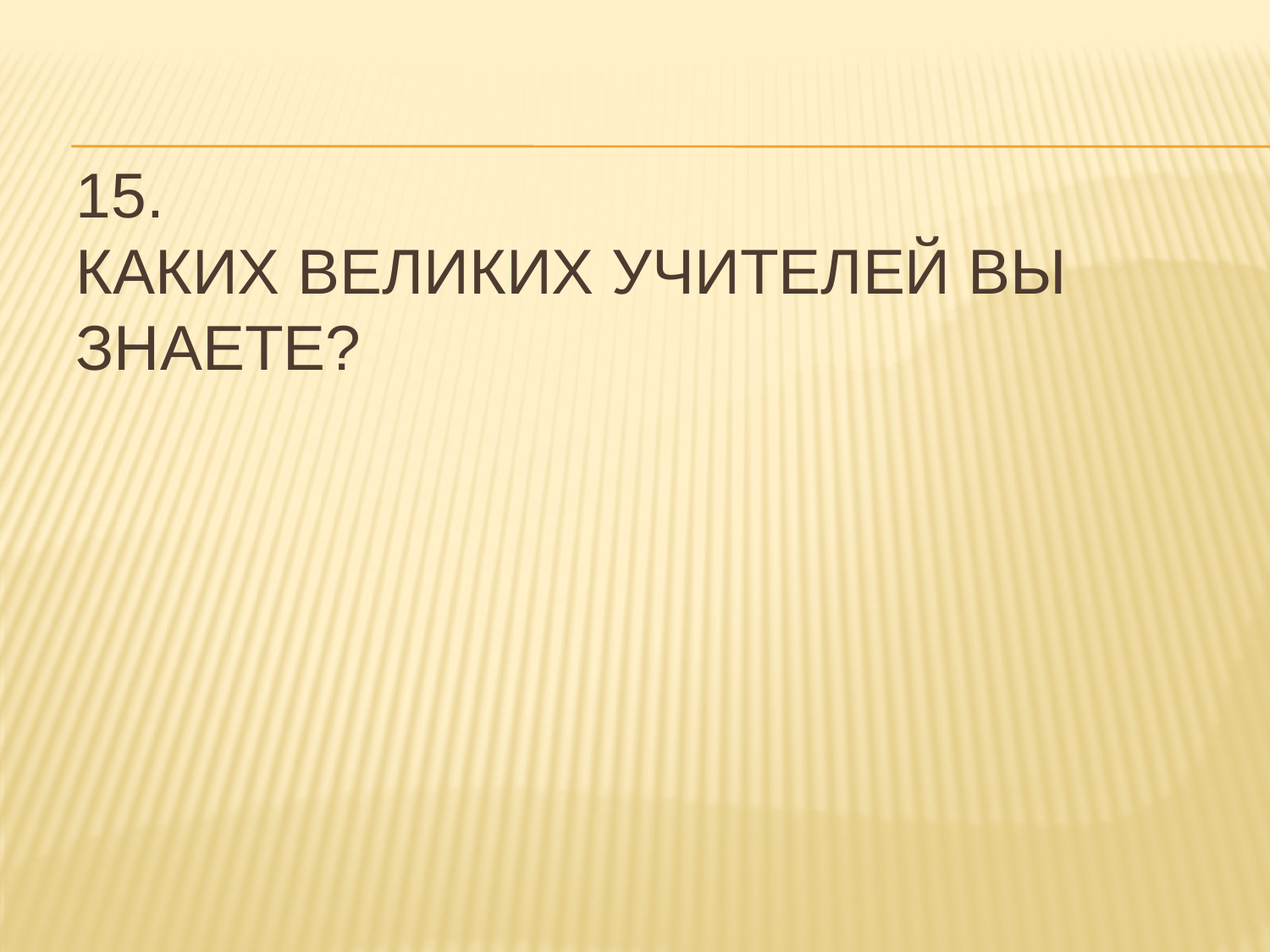

# 15. Каких великих учителей вы знаете?